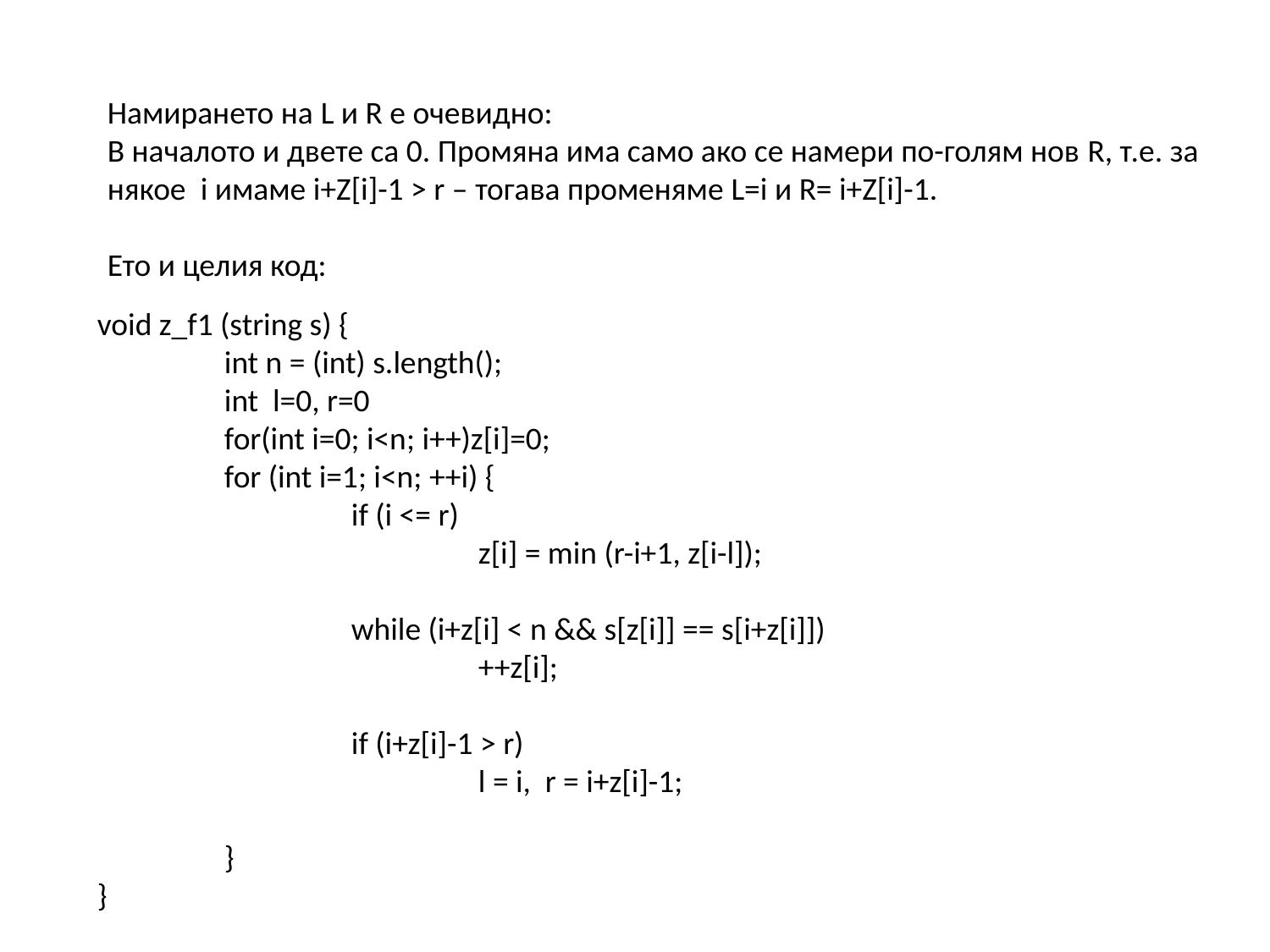

Намирането на L и R e очевидно:
В началото и двете са 0. Промяна има само ако се намери по-голям нов R, т.е. за някое  i имаме i+Z[i]-1 > r – тогава променяме L=i и R= i+Z[i]-1.

Ето и целия код:
void z_f1 (string s) {
	int n = (int) s.length();
	int  l=0, r=0
	for(int i=0; i<n; i++)z[i]=0;
	for (int i=1; i<n; ++i) {
		if (i <= r)
			z[i] = min (r-i+1, z[i-l]);

		while (i+z[i] < n && s[z[i]] == s[i+z[i]])
			++z[i];

		if (i+z[i]-1 > r)
			l = i,  r = i+z[i]-1;

	}
}